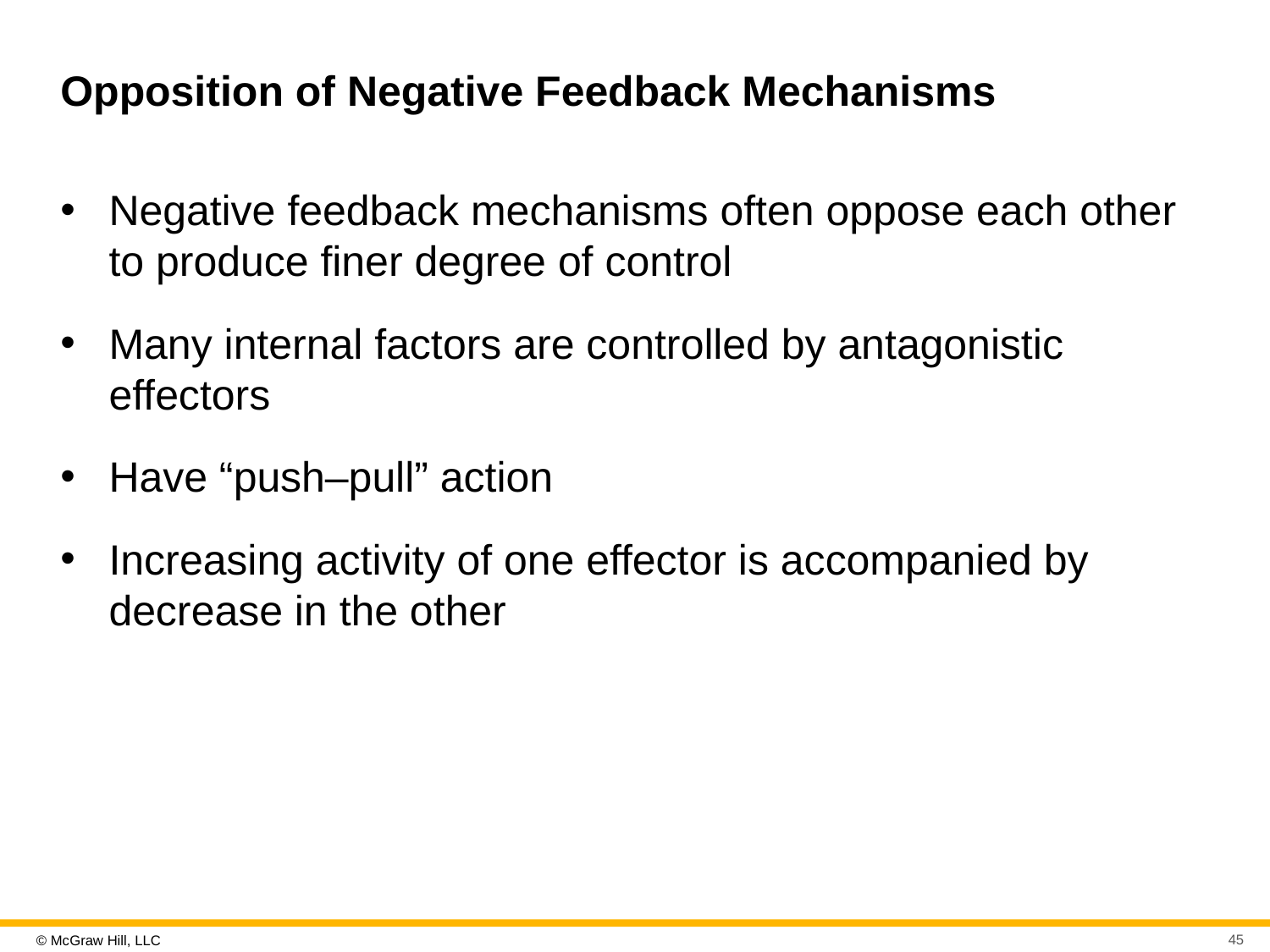

# Opposition of Negative Feedback Mechanisms
Negative feedback mechanisms often oppose each other to produce finer degree of control
Many internal factors are controlled by antagonistic effectors
Have “push–pull” action
Increasing activity of one effector is accompanied by decrease in the other
45